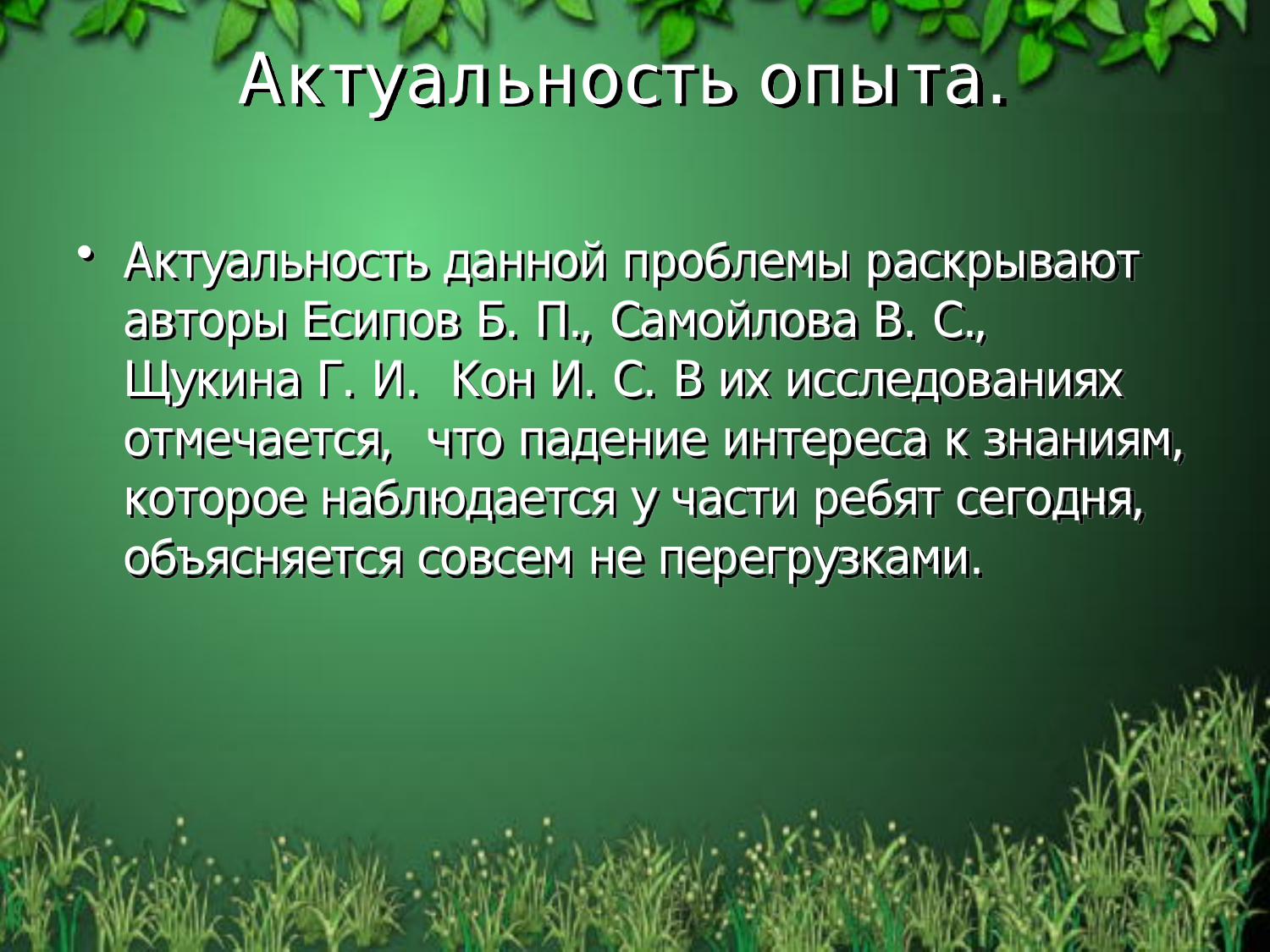

# Актуальность опыта.
Актуальность данной проблемы раскрывают авторы Есипов Б. П., Самойлова В. С.,  Щукина Г. И.  Кон И. С. В их исследованиях отмечается,  что падение интереса к знаниям, которое наблюдается у части ребят сегодня, объясняется совсем не перегрузками.